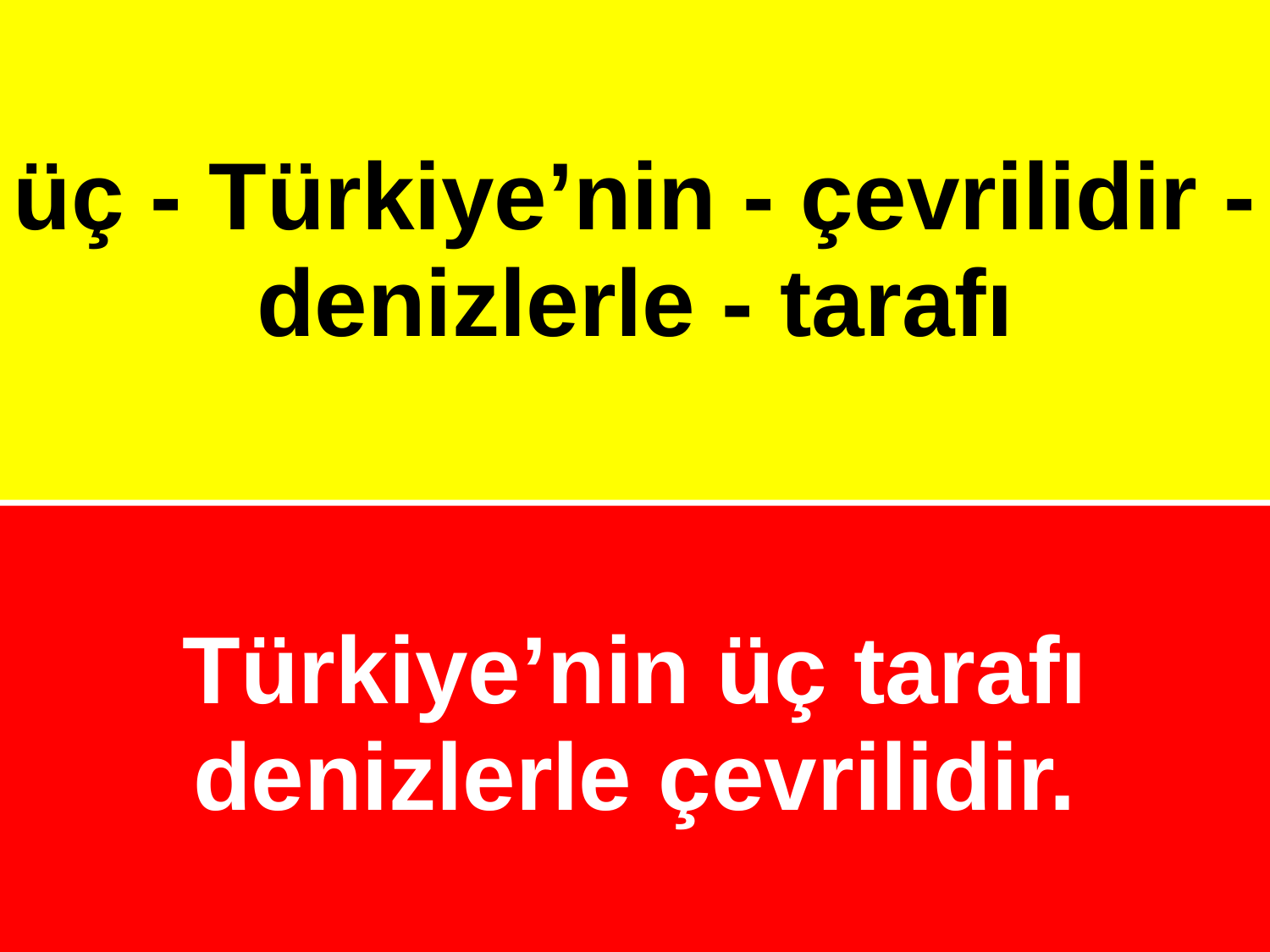

# üç - Türkiye’nin - çevrilidir - denizlerle - tarafı

Türkiye’nin üç tarafı denizlerle çevrilidir.